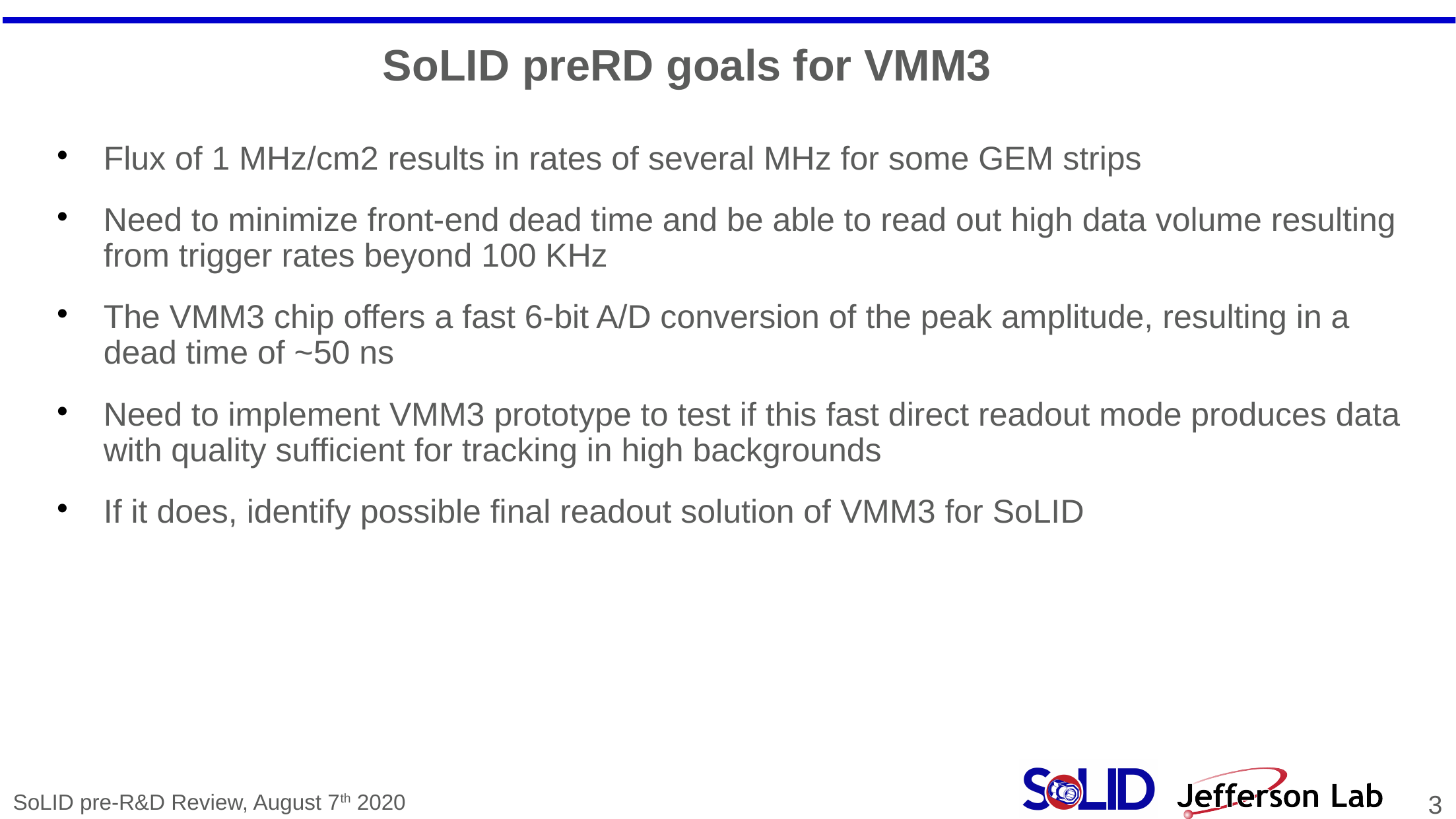

# SoLID preRD goals for VMM3
Flux of 1 MHz/cm2 results in rates of several MHz for some GEM strips
Need to minimize front-end dead time and be able to read out high data volume resulting from trigger rates beyond 100 KHz
The VMM3 chip offers a fast 6-bit A/D conversion of the peak amplitude, resulting in a dead time of ~50 ns
Need to implement VMM3 prototype to test if this fast direct readout mode produces data with quality sufficient for tracking in high backgrounds
If it does, identify possible final readout solution of VMM3 for SoLID